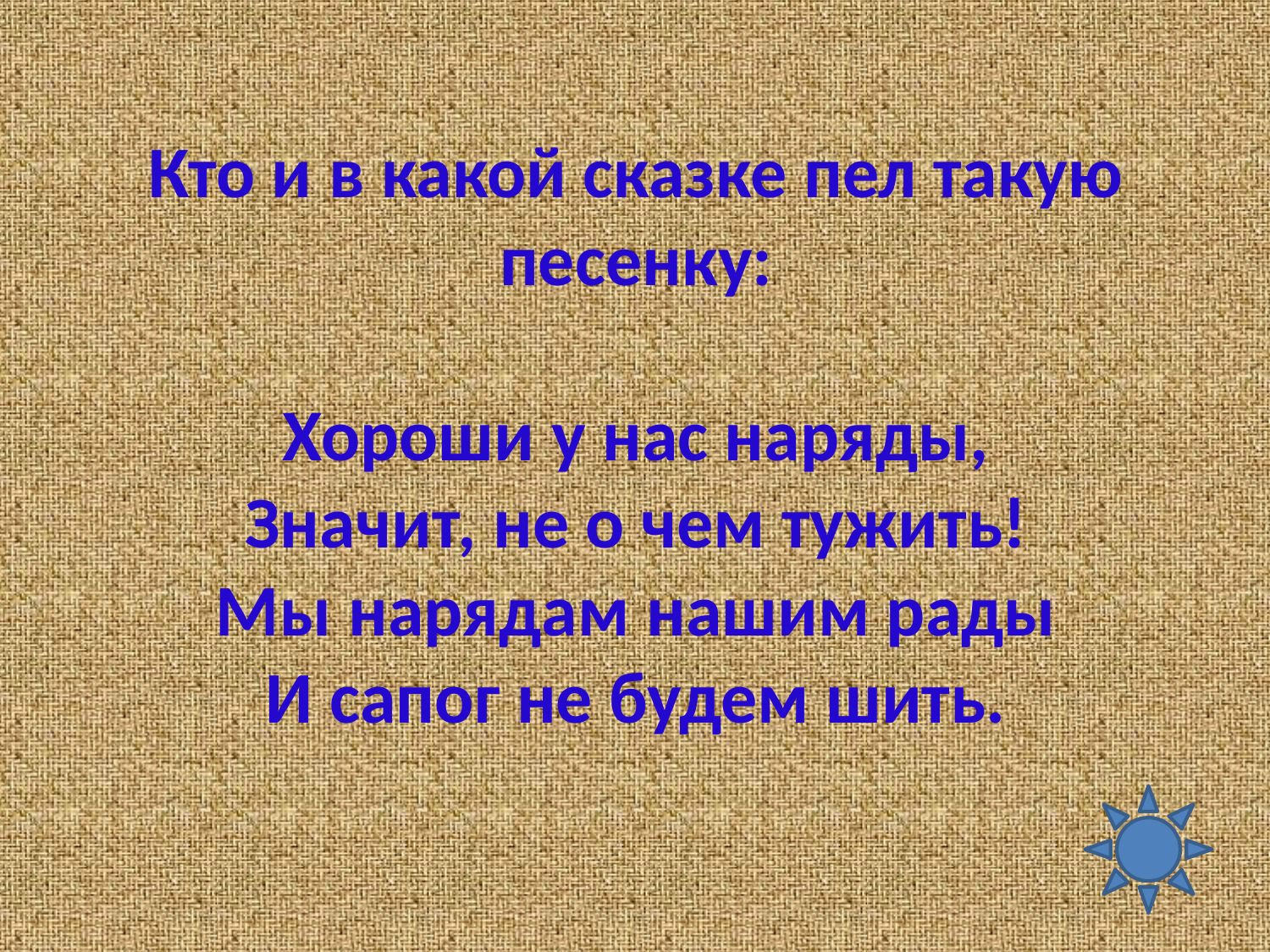

# Кто и в какой сказке пел такую песенку: Хороши у нас наряды, Значит, не о чем тужить! Мы нарядам нашим рады И сапог не будем шить.